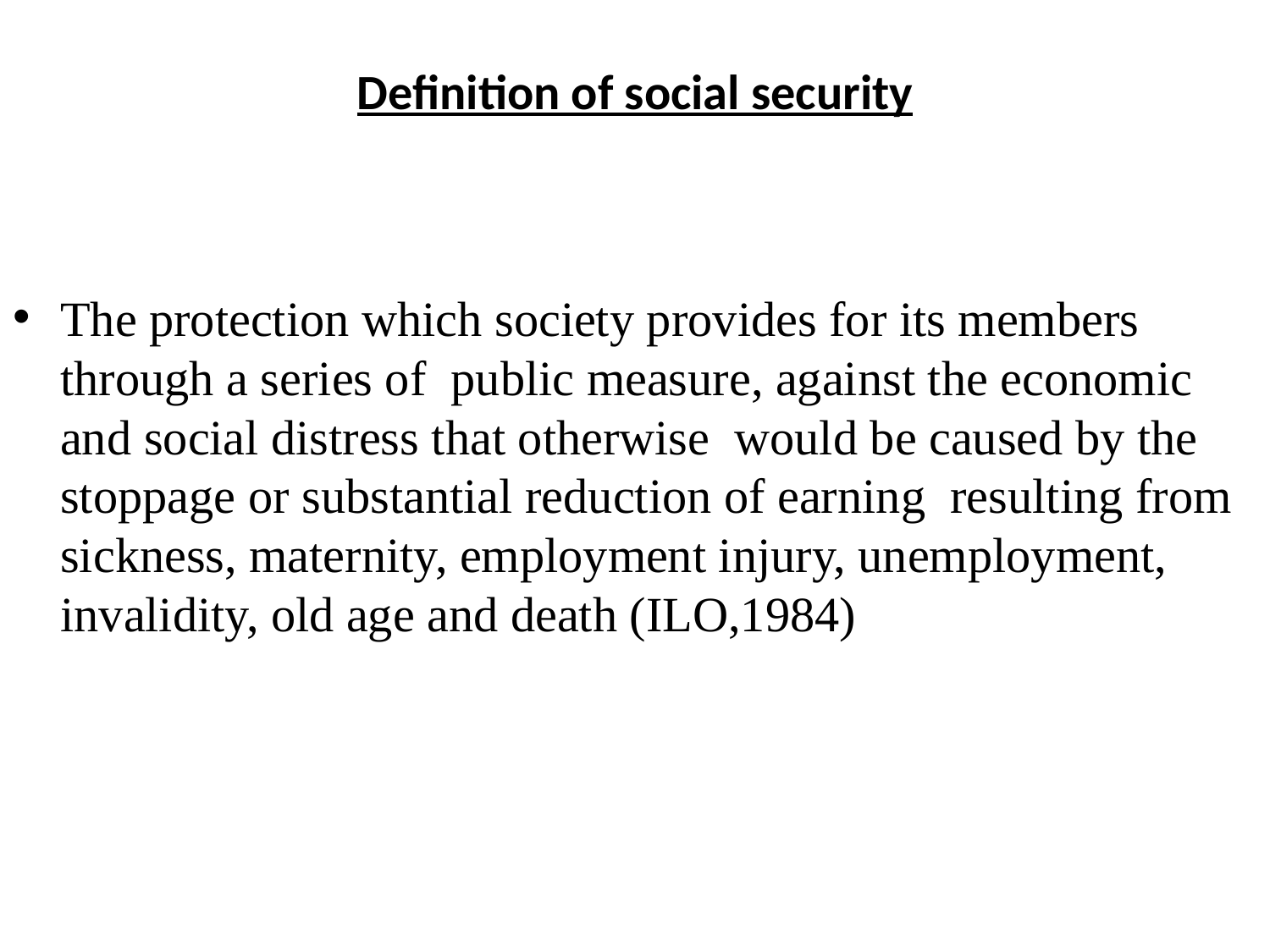

# Definition of social security

The protection which society provides for its members through a series of  public measure, against the economic and social distress that otherwise  would be caused by the stoppage or substantial reduction of earning  resulting from sickness, maternity, employment injury, unemployment, invalidity, old age and death (ILO,1984)